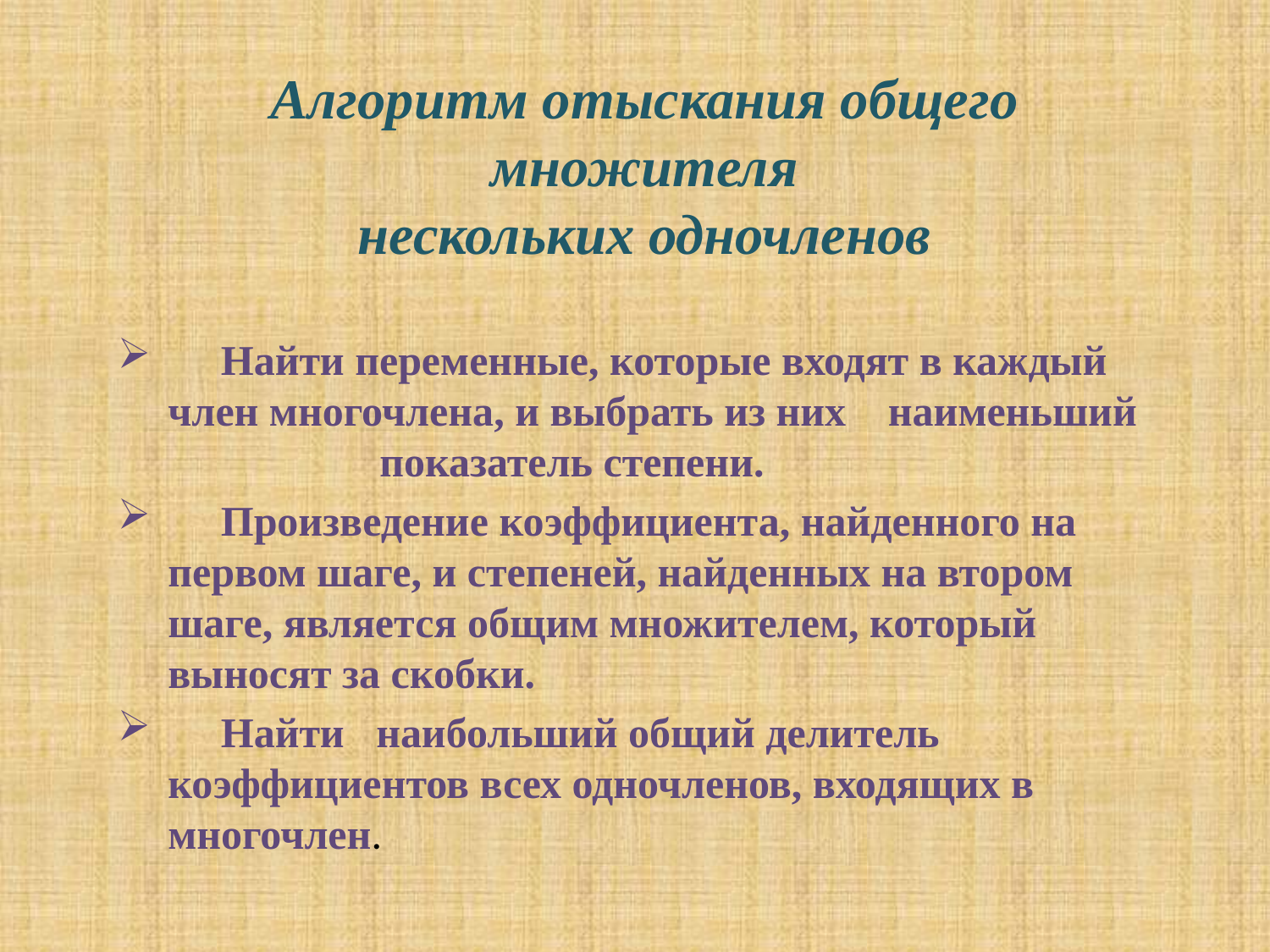

#
Алгоритм отыскания общего множителя
нескольких одночленов

     Найти переменные, которые входят в каждый член многочлена, и выбрать из них    наименьший                        показатель степени.
     Произведение коэффициента, найденного на первом шаге, и степеней, найденных на втором шаге, является общим множителем, который выносят за скобки.
     Найти   наибольший общий делитель коэффициентов всех одночленов, входящих в многочлен.